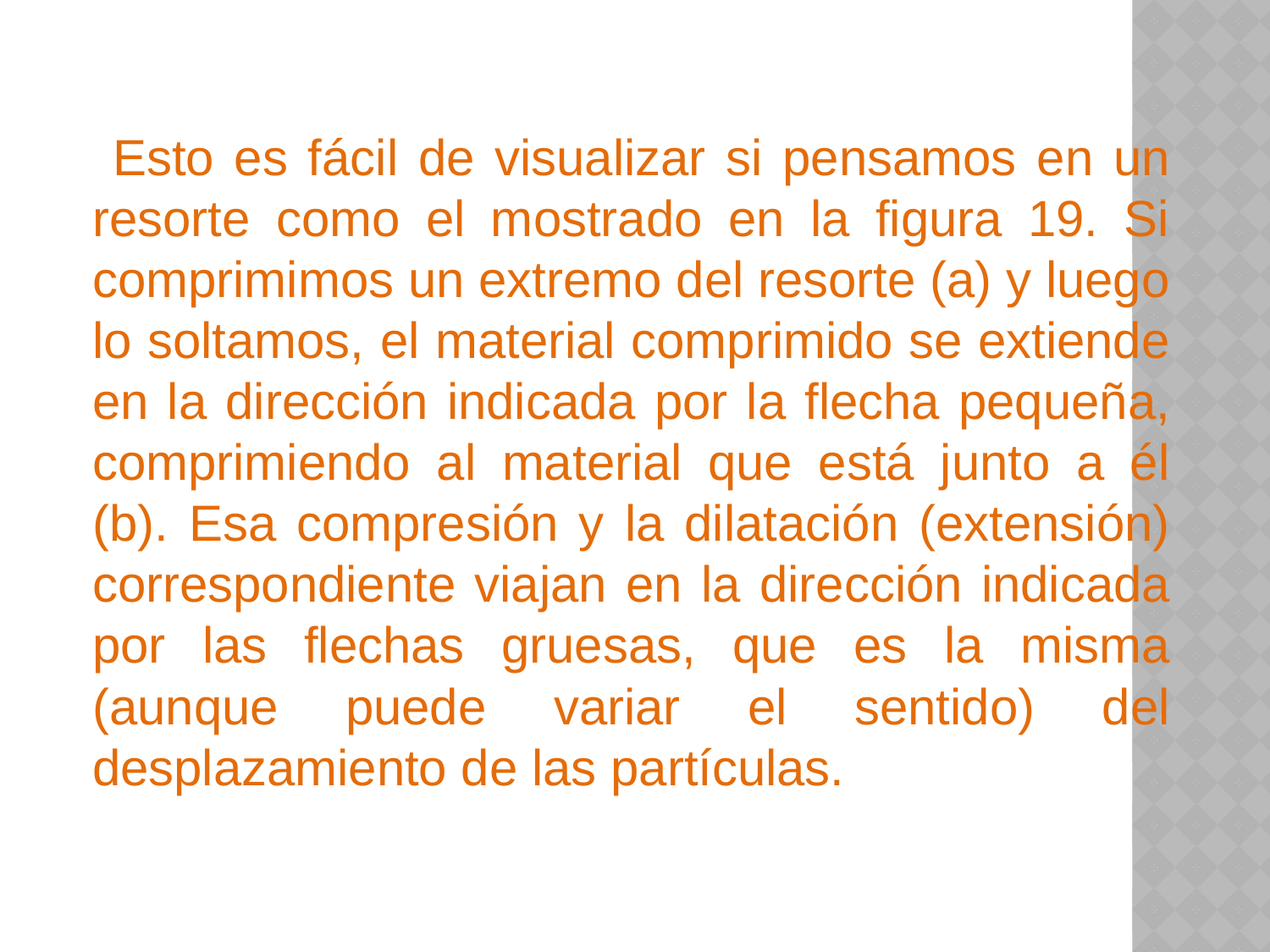

Esto es fácil de visualizar si pensamos en un resorte como el mostrado en la figura 19. Si comprimimos un extremo del resorte (a) y luego lo soltamos, el material comprimido se extiende en la dirección indicada por la flecha pequeña, comprimiendo al material que está junto a él (b). Esa compresión y la dilatación (extensión) correspondiente viajan en la dirección indicada por las flechas gruesas, que es la misma (aunque puede variar el sentido) del desplazamiento de las partículas.